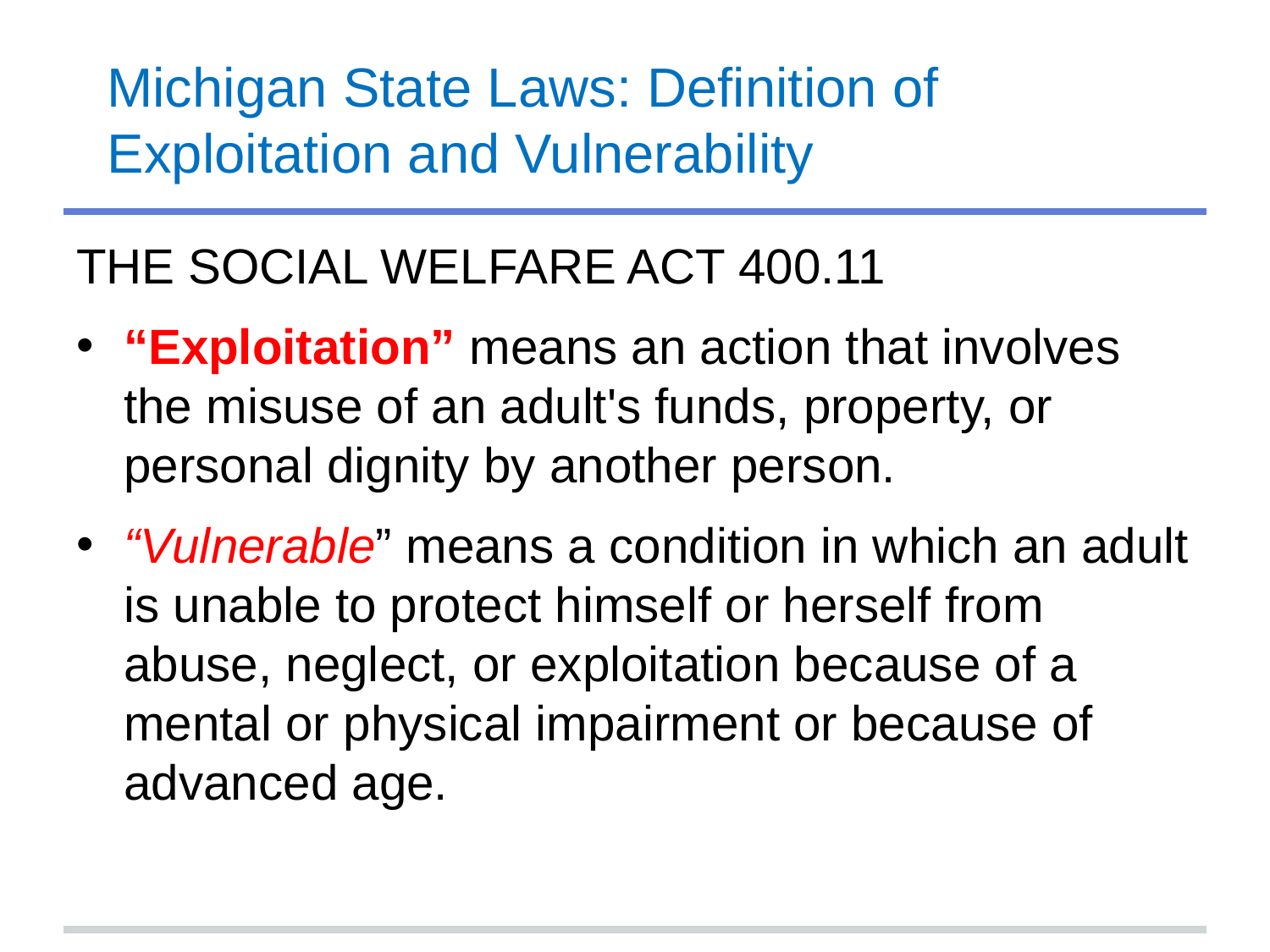

# Michigan State Laws: Definition of Exploitation and Vulnerability
THE SOCIAL WELFARE ACT 400.11
“Exploitation” means an action that involves the misuse of an adult's funds, property, or personal dignity by another person.
“Vulnerable” means a condition in which an adult is unable to protect himself or herself from abuse, neglect, or exploitation because of a mental or physical impairment or because of advanced age.